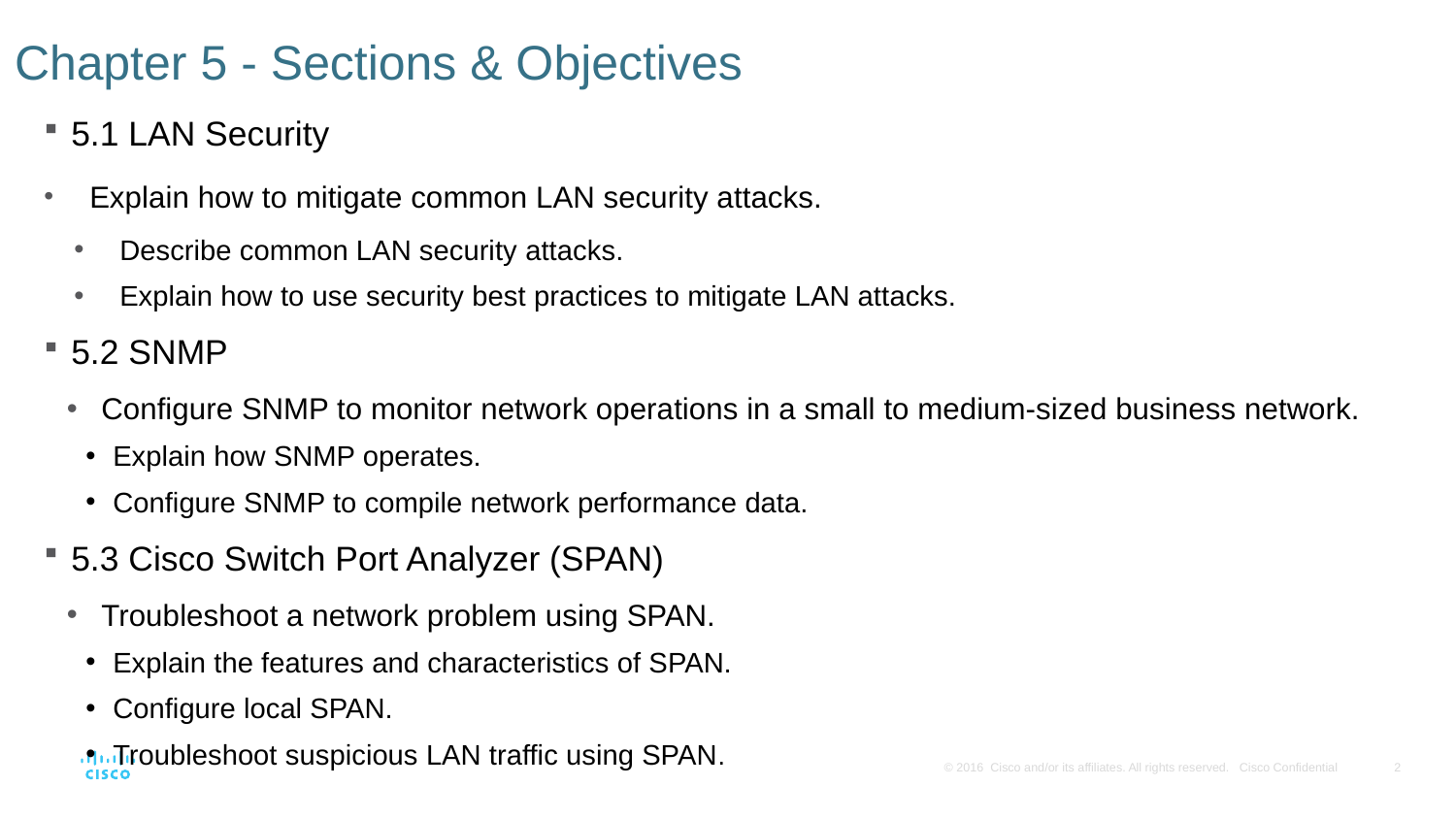

# Chapter 5 - Sections & Objectives
5.1 LAN Security
Explain how to mitigate common LAN security attacks.
Describe common LAN security attacks.
Explain how to use security best practices to mitigate LAN attacks.
5.2 SNMP
Configure SNMP to monitor network operations in a small to medium-sized business network.
Explain how SNMP operates.
Configure SNMP to compile network performance data.
5.3 Cisco Switch Port Analyzer (SPAN)
Troubleshoot a network problem using SPAN.
Explain the features and characteristics of SPAN.
Configure local SPAN.
Troubleshoot suspicious LAN traffic using SPAN.